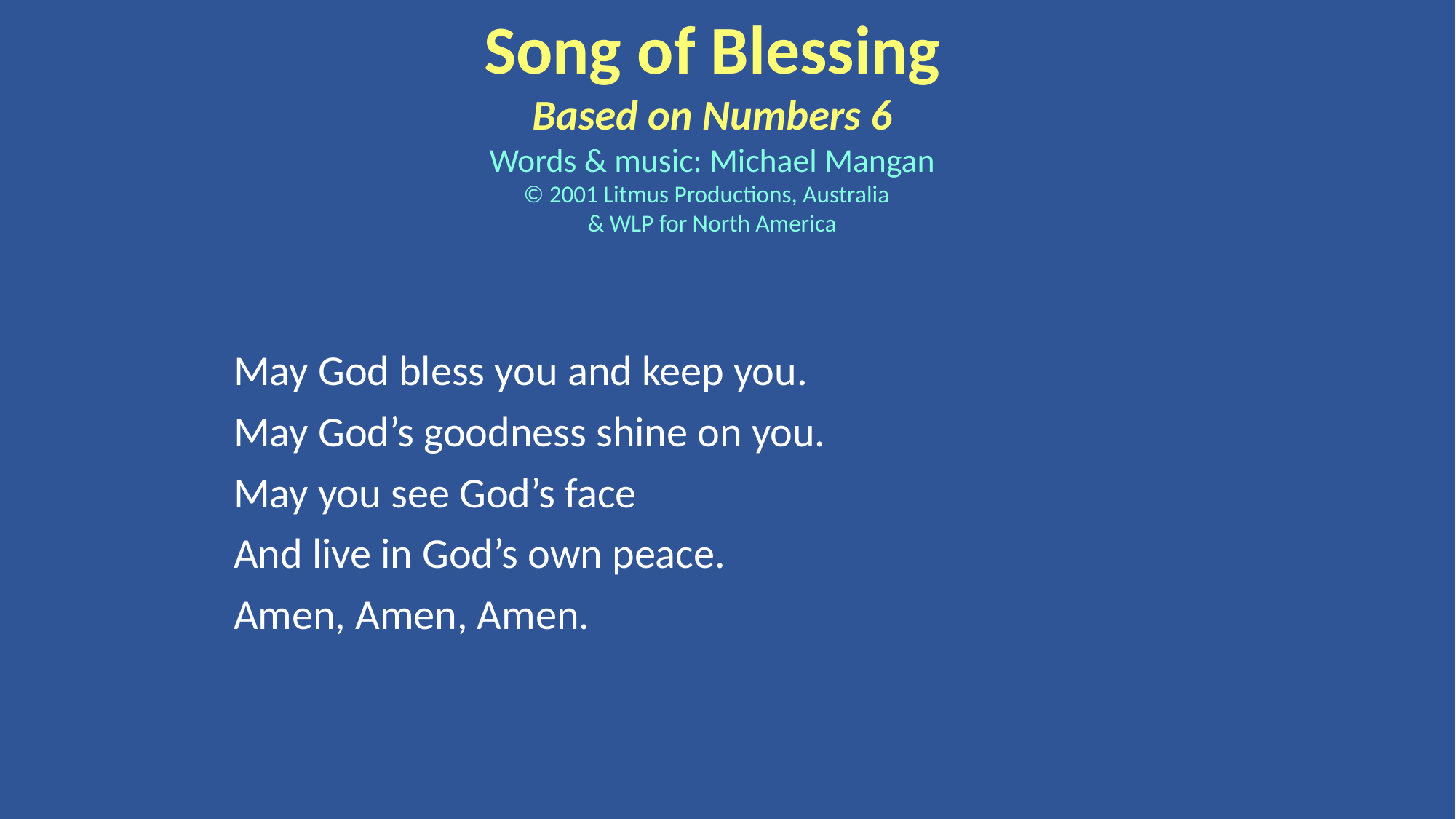

Song of Blessing
Based on Numbers 6
Words & music: Michael Mangan
© 2001 Litmus Productions, Australia
& WLP for North America
May God bless you and keep you.
May God’s goodness shine on you.
May you see God’s face
And live in God’s own peace.
Amen, Amen, Amen.